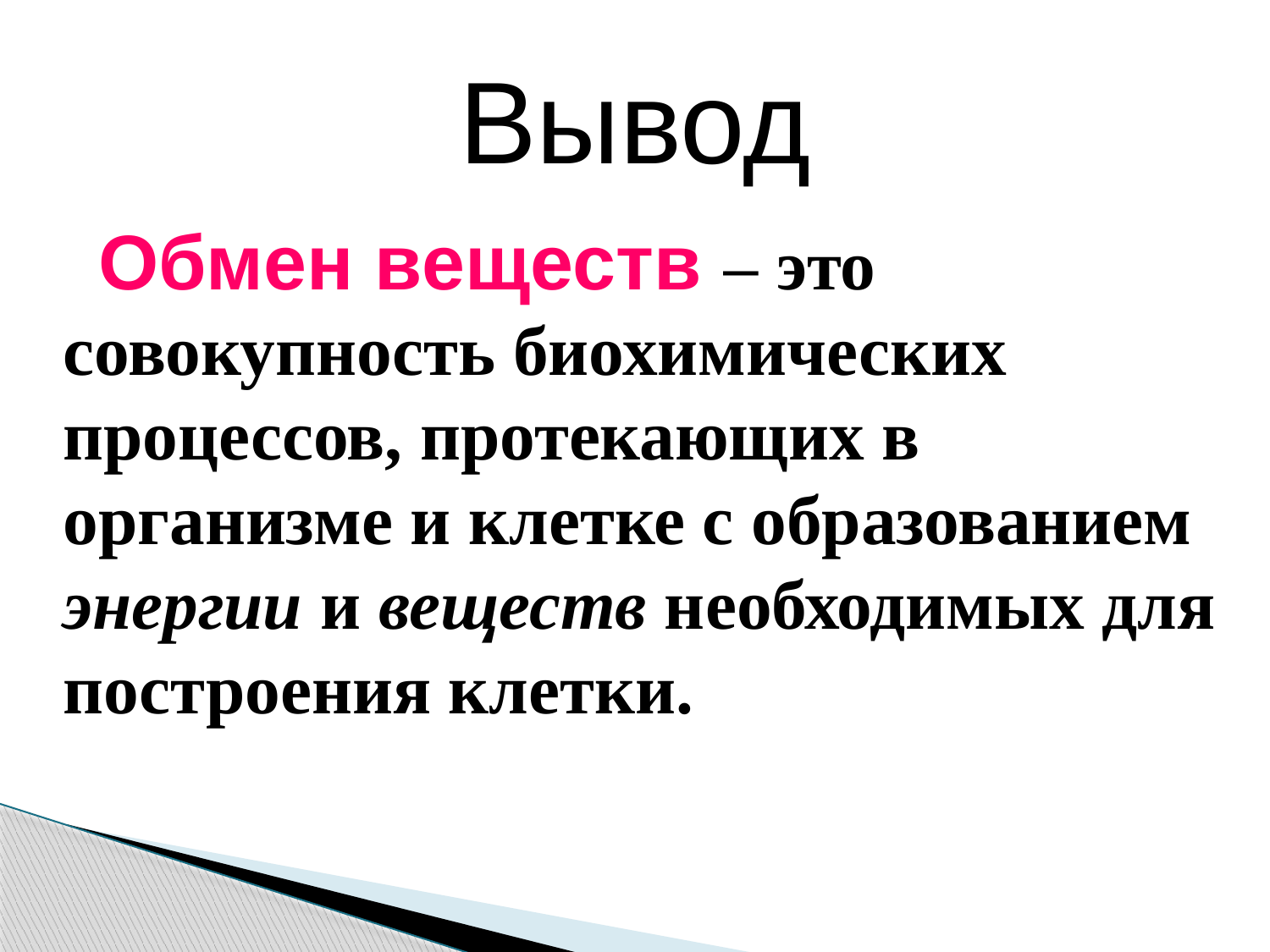

# Вывод
Обмен веществ – это совокупность биохимических процессов, протекающих в организме и клетке с образованием энергии и веществ необходимых для построения клетки.